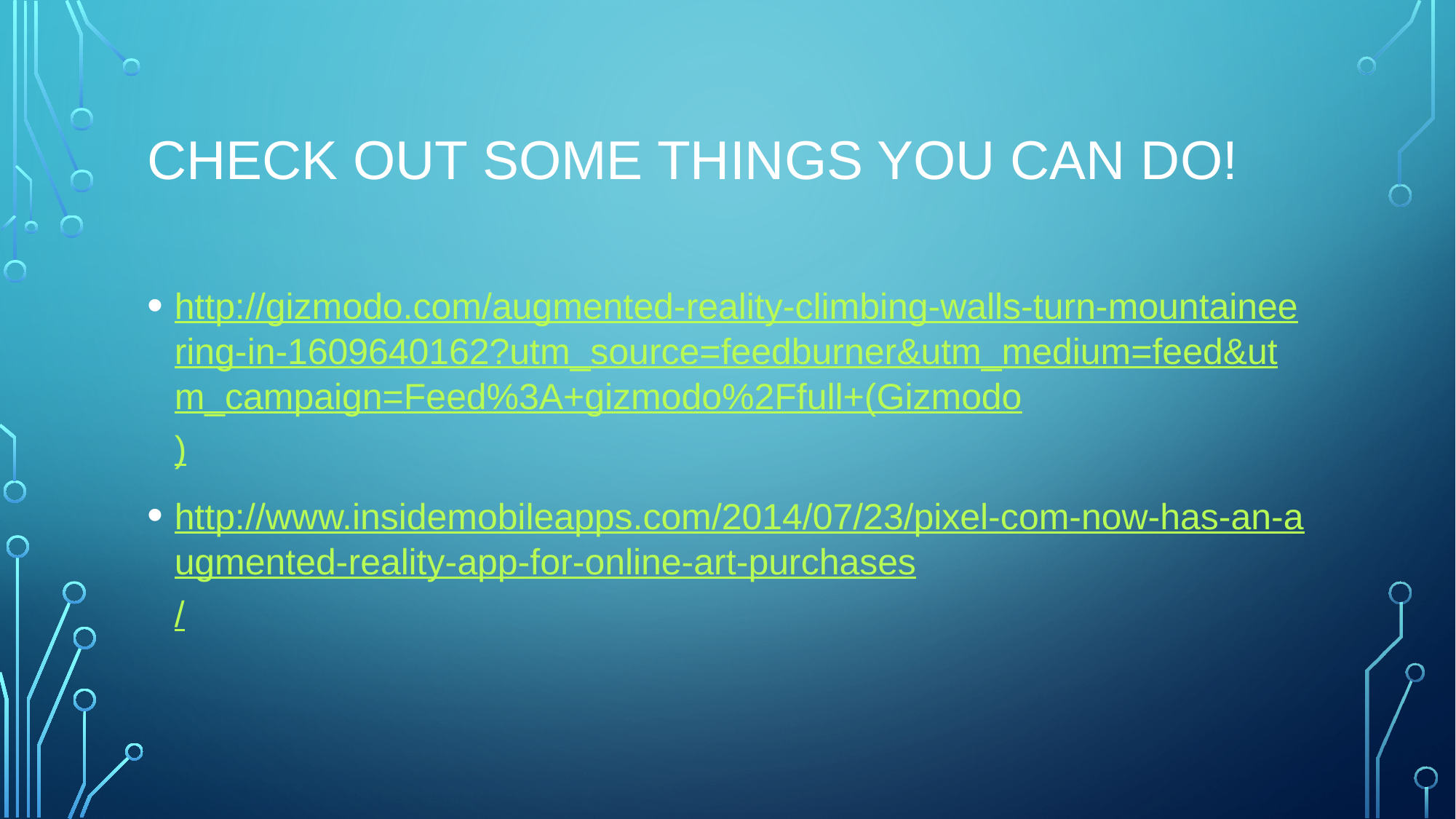

# Check out some things you can do!
http://gizmodo.com/augmented-reality-climbing-walls-turn-mountaineering-in-1609640162?utm_source=feedburner&utm_medium=feed&utm_campaign=Feed%3A+gizmodo%2Ffull+(Gizmodo)
http://www.insidemobileapps.com/2014/07/23/pixel-com-now-has-an-augmented-reality-app-for-online-art-purchases/